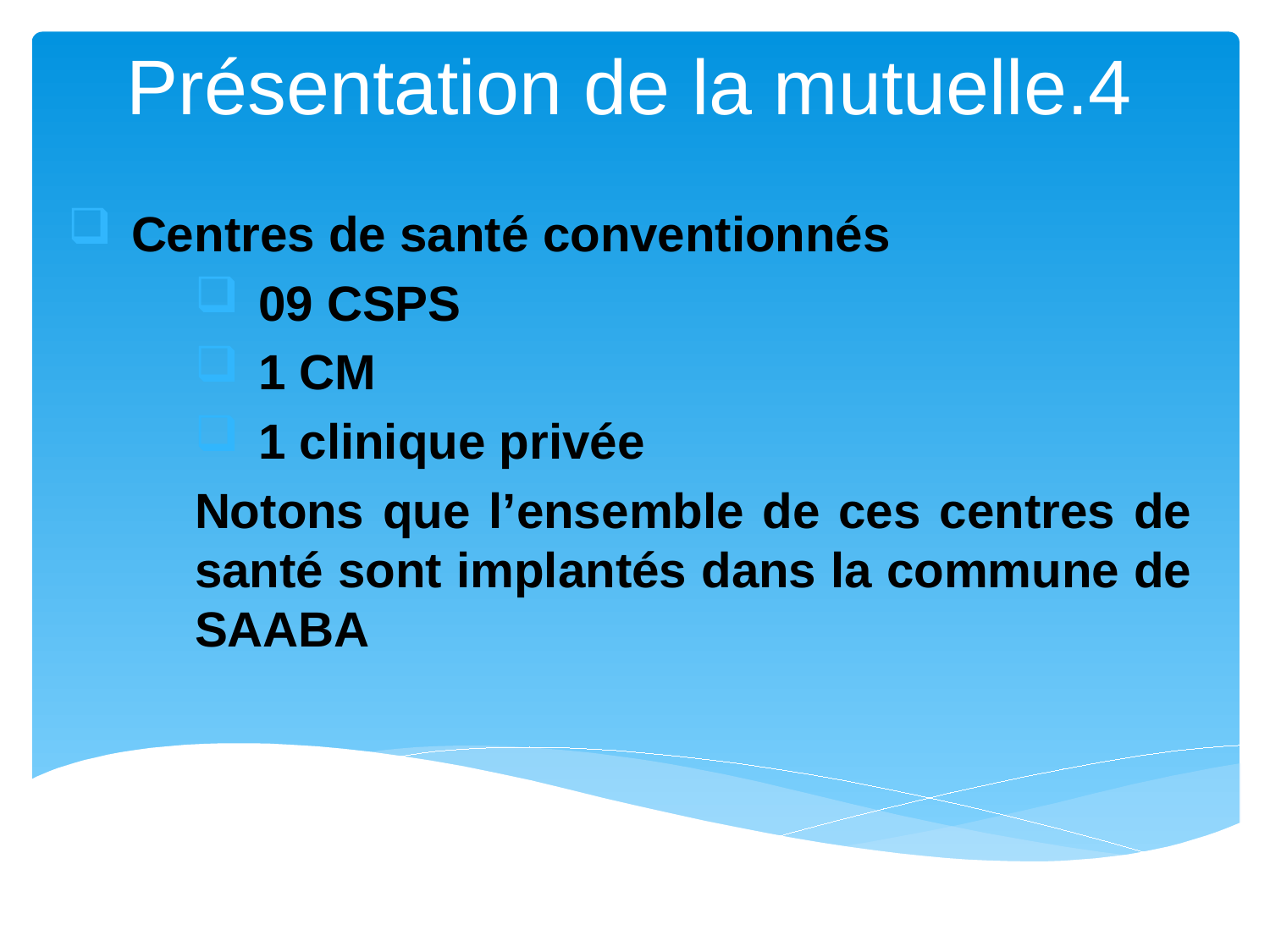

# Présentation de la mutuelle.4
Centres de santé conventionnés
09 CSPS
1 CM
1 clinique privée
Notons que l’ensemble de ces centres de santé sont implantés dans la commune de SAABA